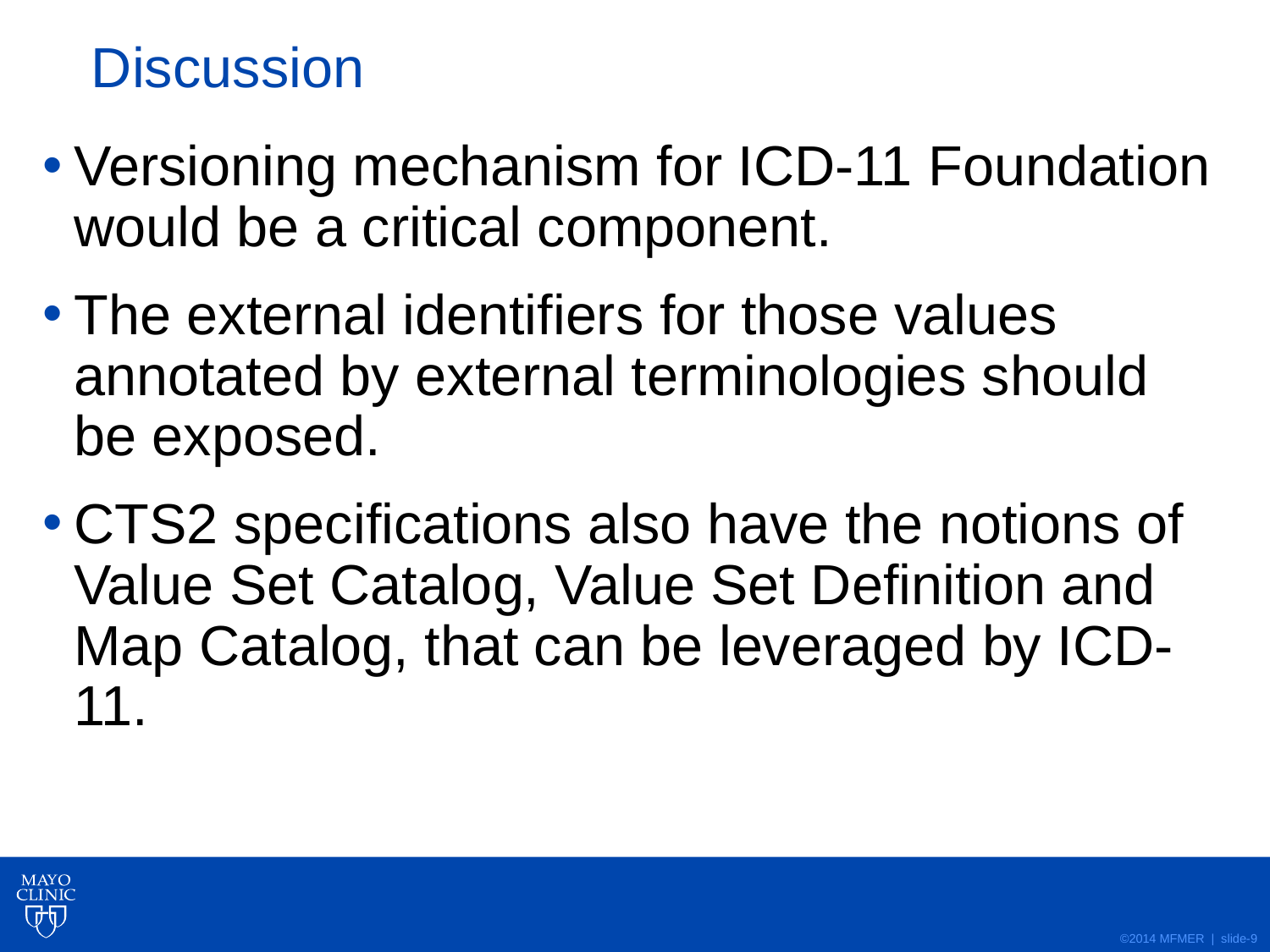

# Discussion
Versioning mechanism for ICD-11 Foundation would be a critical component.
The external identifiers for those values annotated by external terminologies should be exposed.
CTS2 specifications also have the notions of Value Set Catalog, Value Set Definition and Map Catalog, that can be leveraged by ICD-11.